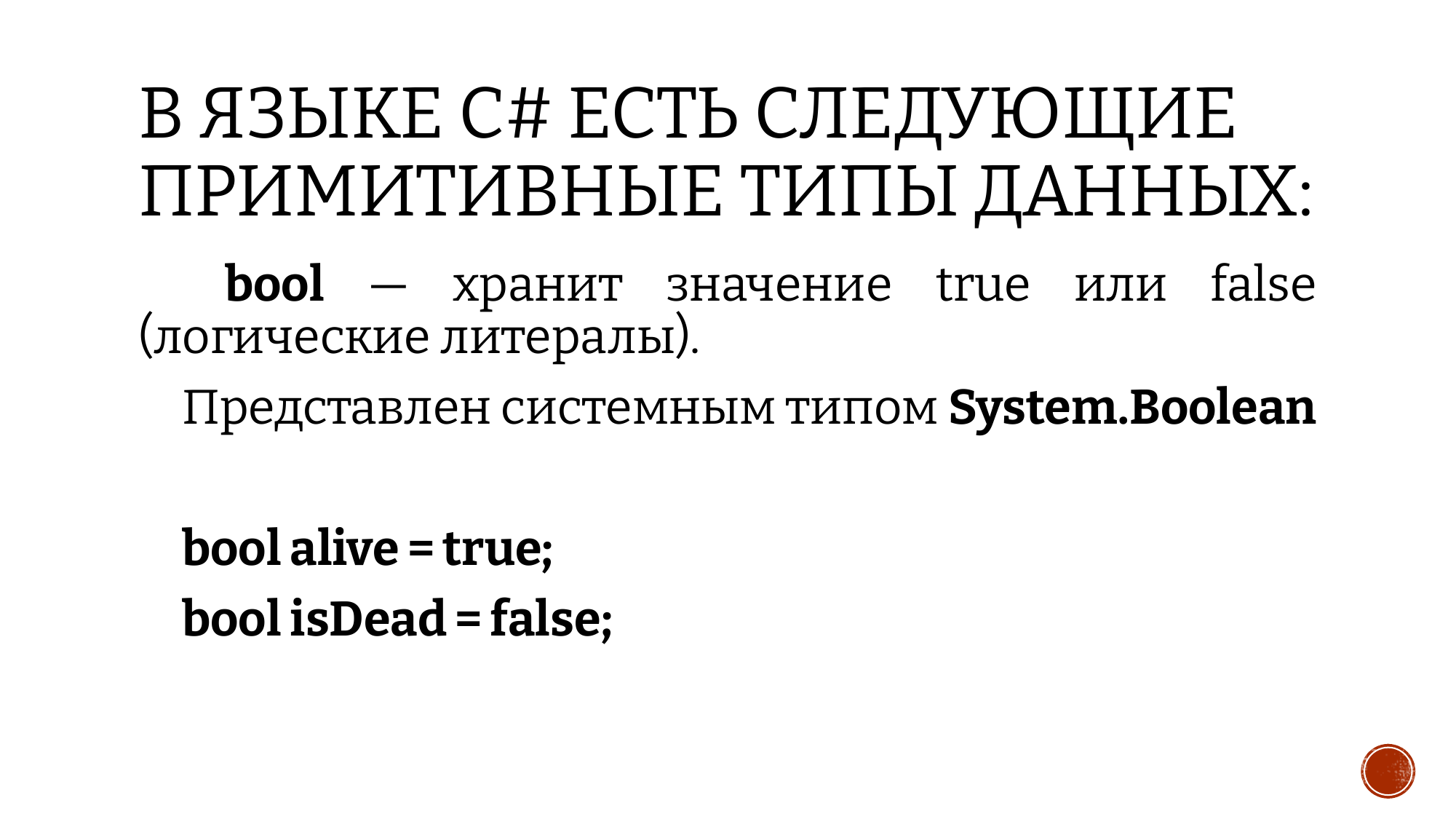

# В языке C# есть следующие примитивные типы данных:
 bool — хранит значение true или false (логические литералы).
Представлен системным типом System.Boolean

bool alive = true;
bool isDead = false;